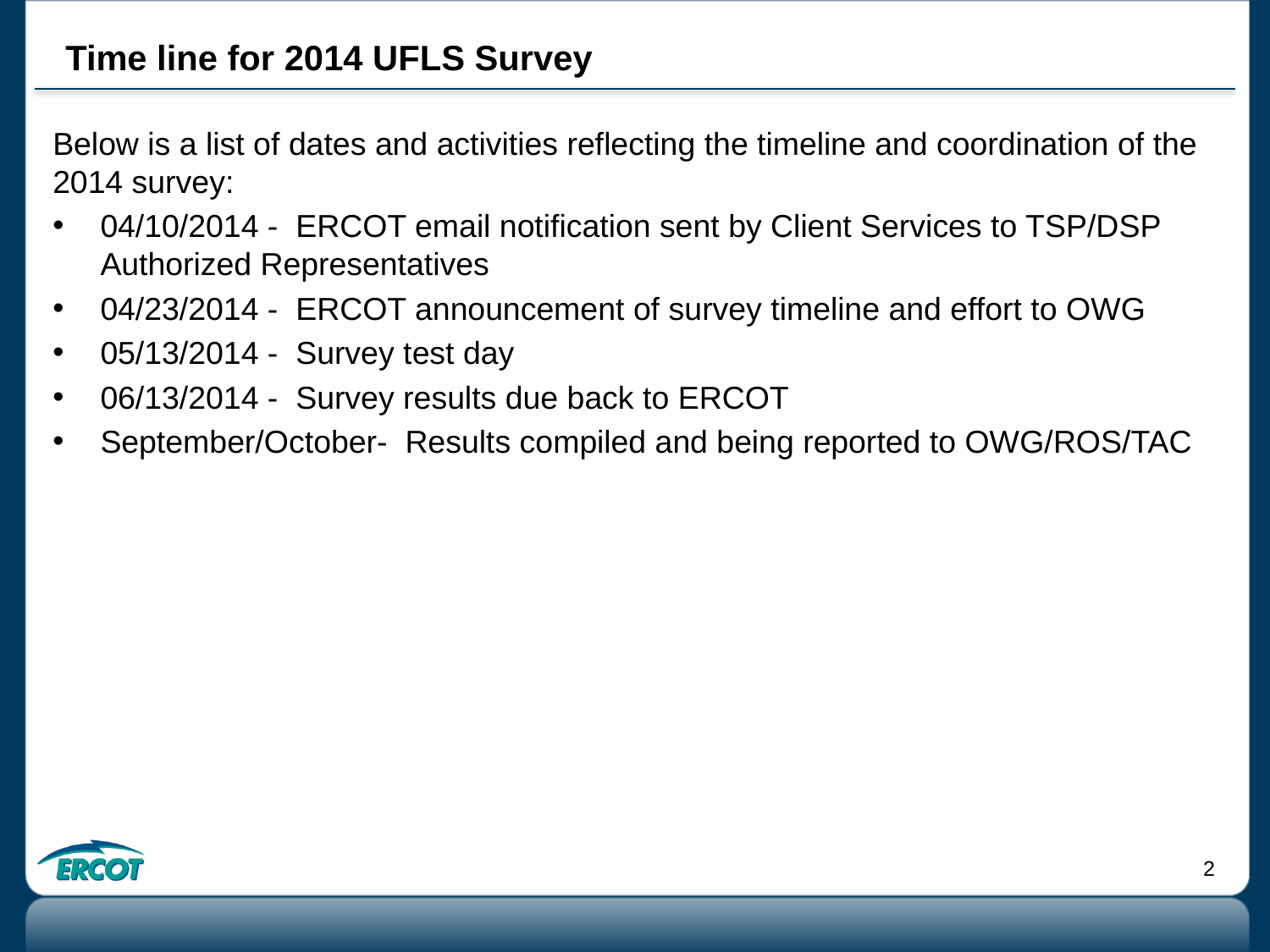

# Time line for 2014 UFLS Survey
Below is a list of dates and activities reflecting the timeline and coordination of the 2014 survey:
04/10/2014 -  ERCOT email notification sent by Client Services to TSP/DSP Authorized Representatives
04/23/2014 -  ERCOT announcement of survey timeline and effort to OWG
05/13/2014 -  Survey test day
06/13/2014 -  Survey results due back to ERCOT
September/October-  Results compiled and being reported to OWG/ROS/TAC